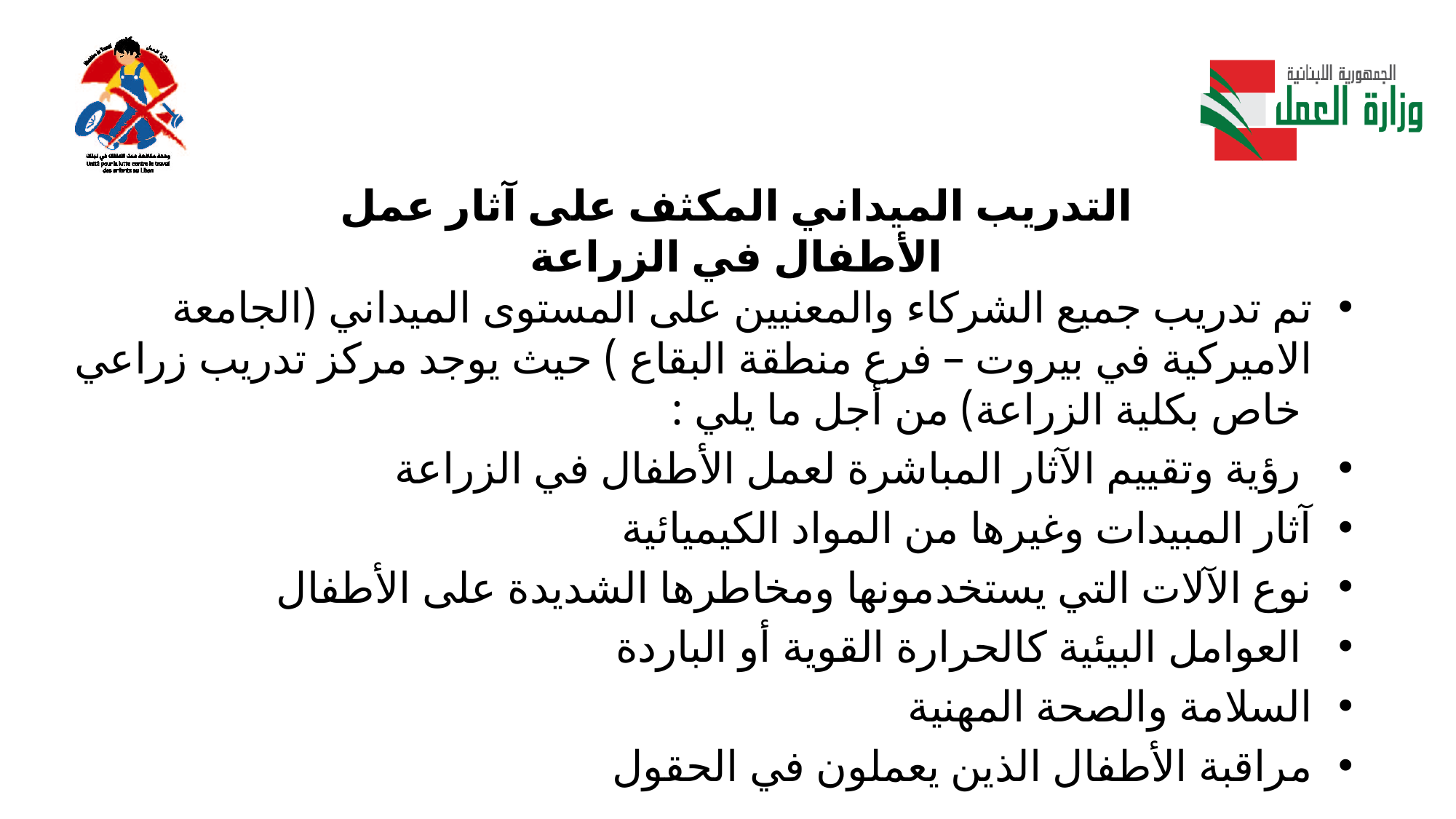

# التدريب الميداني المكثف على آثار عمل الأطفال في الزراعة
تم تدريب جميع الشركاء والمعنيين على المستوى الميداني (الجامعة الاميركية في بيروت – فرع منطقة البقاع ) حيث يوجد مركز تدريب زراعي  خاص بكلية الزراعة) من أجل ما يلي :
 رؤية وتقييم الآثار المباشرة لعمل الأطفال في الزراعة
آثار المبيدات وغيرها من المواد الكيميائية
نوع الآلات التي يستخدمونها ومخاطرها الشديدة على الأطفال
 العوامل البيئية كالحرارة القوية أو الباردة
السلامة والصحة المهنية
مراقبة الأطفال الذين يعملون في الحقول